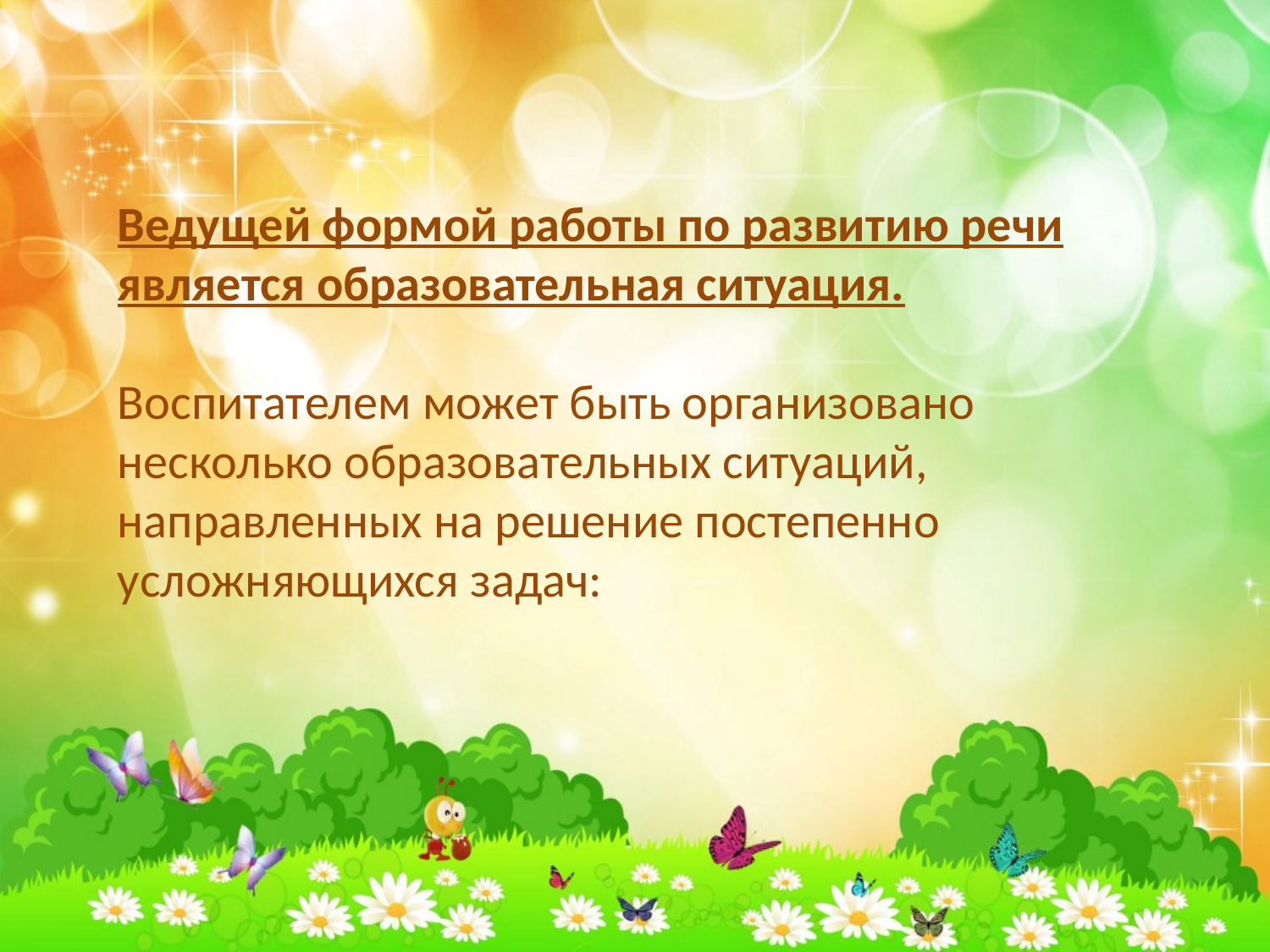

Ведущей формой работы по развитию речи является образовательная ситуация.

Воспитателем может быть организовано несколько образовательных ситуаций, направленных на решение постепенно усложняющихся задач: